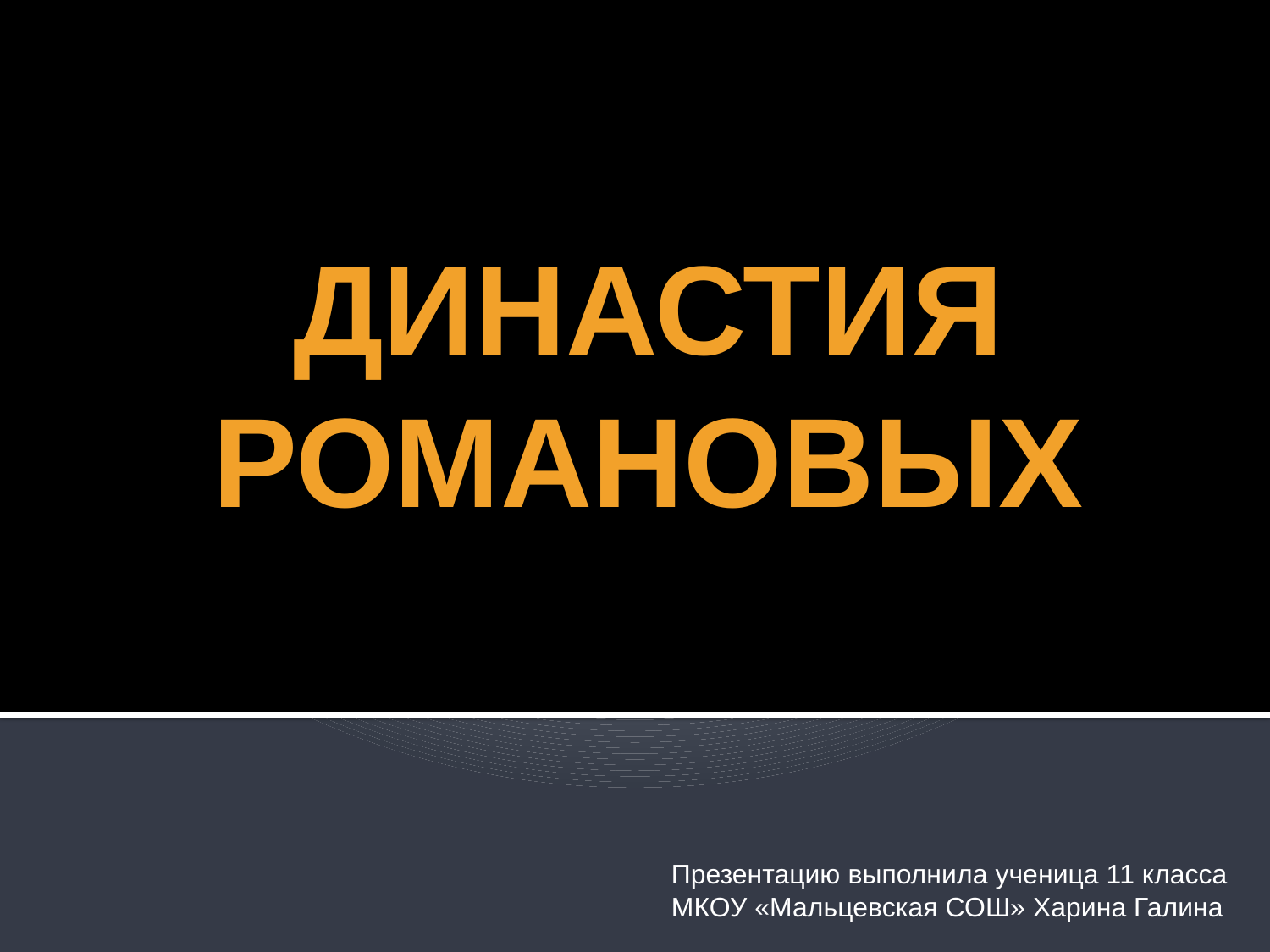

# Династия Романовых
Презентацию выполнила ученица 11 класса МКОУ «Мальцевская СОШ» Харина Галина